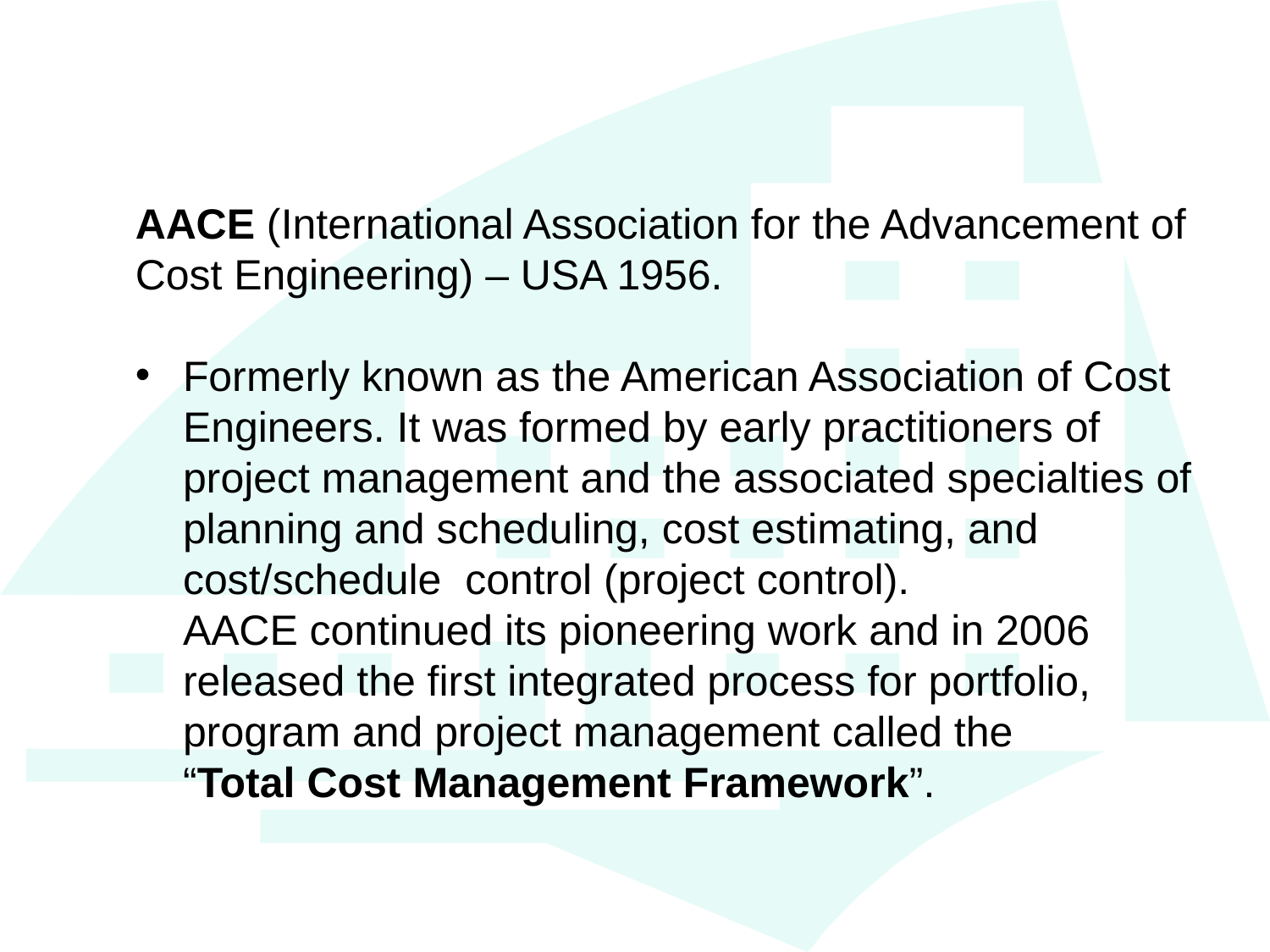

AACE (International Association for the Advancement of Cost Engineering) – USA 1956.

Formerly known as the American Association of Cost  Engineers. It was formed by early practitioners of        project management and the associated specialties of planning and scheduling, cost estimating, and              cost/schedule  control (project control).
AACE continued its pioneering work and in 2006          released the first integrated process for portfolio,         program and project management called the                “Total Cost Management Framework”.

23